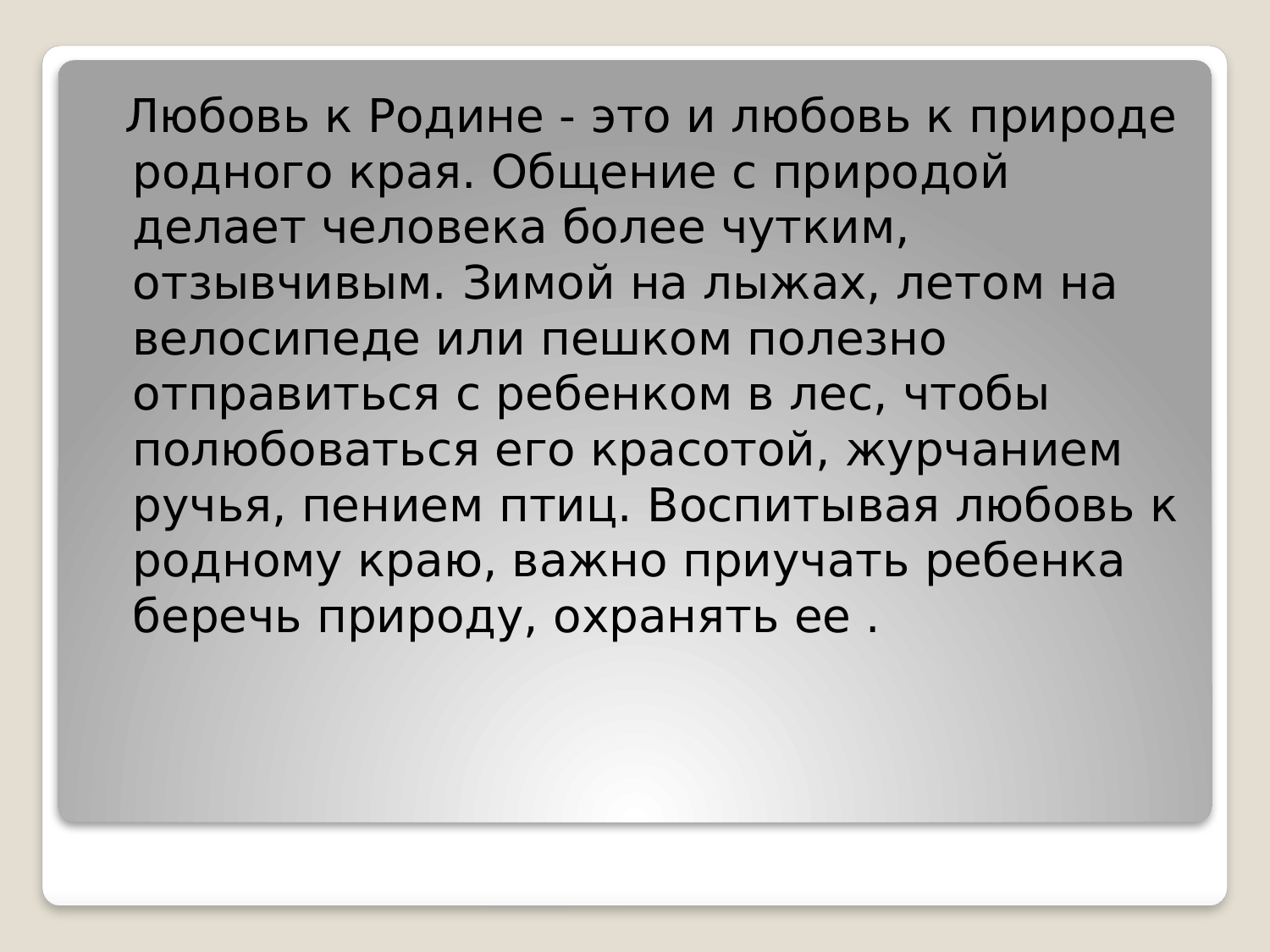

Любовь к Родине - это и любовь к природе родного края. Общение с природой делает человека более чутким, отзывчивым. Зимой на лыжах, летом на велосипеде или пешком полезно отправиться с ребенком в лес, чтобы полюбоваться его красотой, журчанием ручья, пением птиц. Воспитывая любовь к родному краю, важно приучать ребенка беречь природу, охранять ее .
#